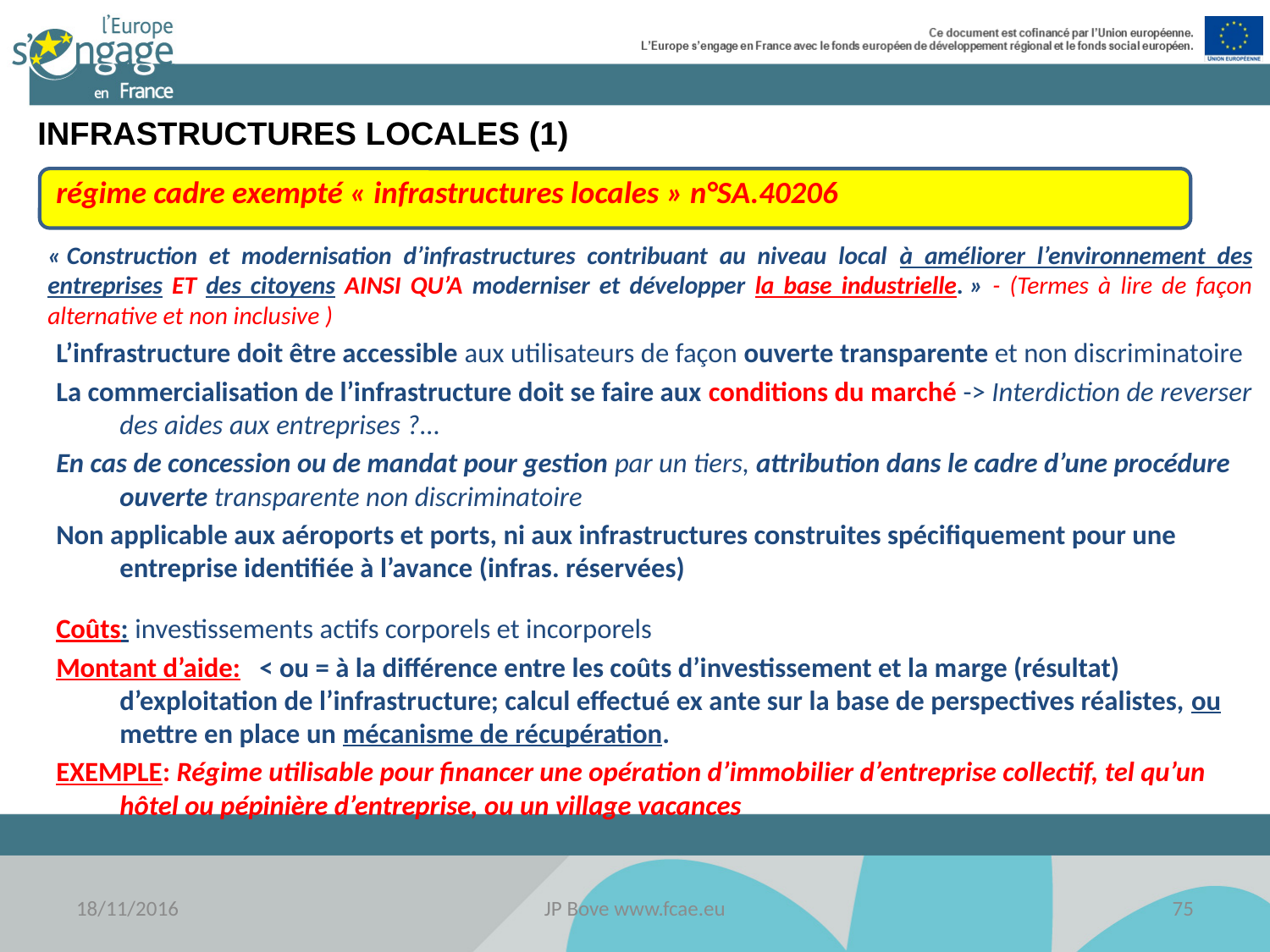

INFRASTRUCTURES LOCALES (1)

régime cadre exempté « infrastructures locales » n°SA.40206

« Construction et modernisation d’infrastructures contribuant au niveau local à améliorer l’environnement des entreprises ET des citoyens AINSI QU’A moderniser et développer la base industrielle. » - (Termes à lire de façon alternative et non inclusive )
L’infrastructure doit être accessible aux utilisateurs de façon ouverte transparente et non discriminatoire
La commercialisation de l’infrastructure doit se faire aux conditions du marché -> Interdiction de reverser des aides aux entreprises ?...
En cas de concession ou de mandat pour gestion par un tiers, attribution dans le cadre d’une procédure ouverte transparente non discriminatoire
Non applicable aux aéroports et ports, ni aux infrastructures construites spécifiquement pour une entreprise identifiée à l’avance (infras. réservées)

Coûts: investissements actifs corporels et incorporels
Montant d’aide:   < ou = à la différence entre les coûts d’investissement et la marge (résultat)  d’exploitation de l’infrastructure; calcul effectué ex ante sur la base de perspectives réalistes, ou mettre en place un mécanisme de récupération.
EXEMPLE: Régime utilisable pour financer une opération d’immobilier d’entreprise collectif, tel qu’un hôtel ou pépinière d’entreprise, ou un village vacances

18/11/2016
JP Bove www.fcae.eu
75